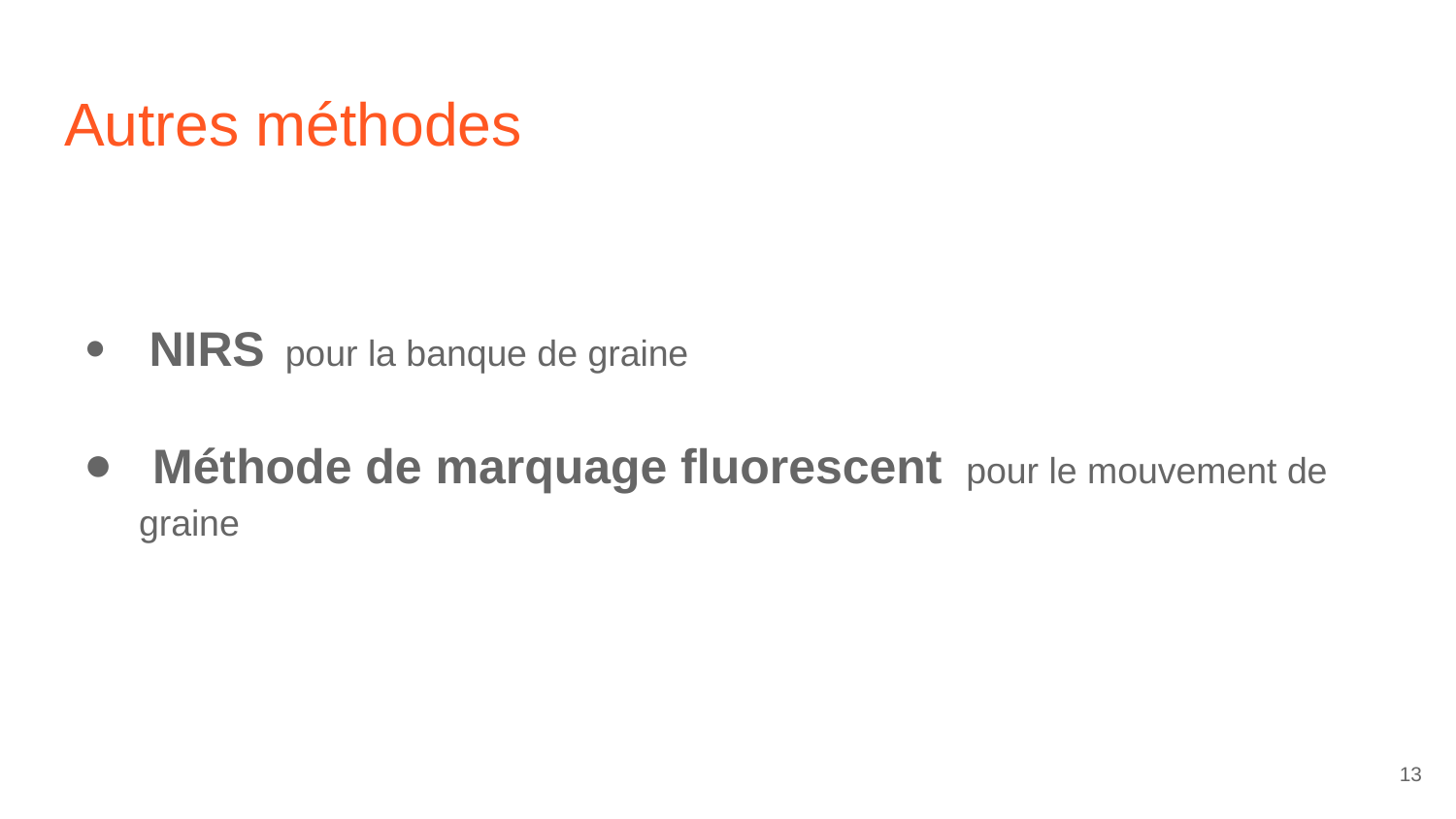

# Autres méthodes
 NIRS  pour la banque de graine

 Méthode de marquage fluorescent  pour le mouvement de graine
13